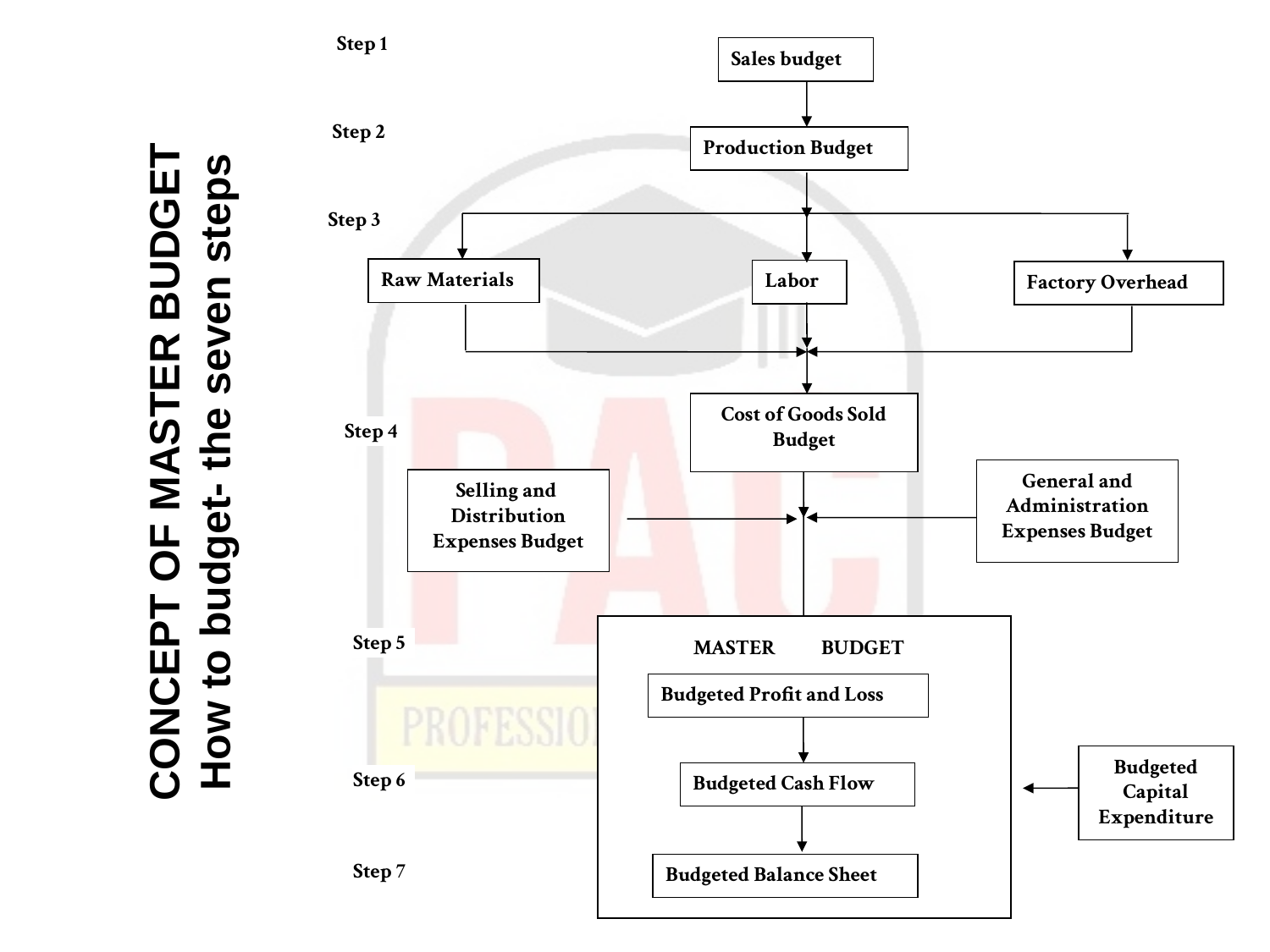

Step 1
Sales budget
Step 2
Production Budget
Step 3
Raw Materials
Labor
Factory Overhead
Cost of Goods Sold
Budget
Step 4
General and
Administration
Expenses Budget
Selling and
Distribution
Expenses Budget

Step 5
MASTER
BUDGET
Budgeted Profit and Loss
Budgeted
Capital
Expenditure

Budgeted Cash Flow
Step 6
Budgeted Balance Sheet
Step 7
# CONCEPT OF MASTER BUDGET How to budget- the seven steps